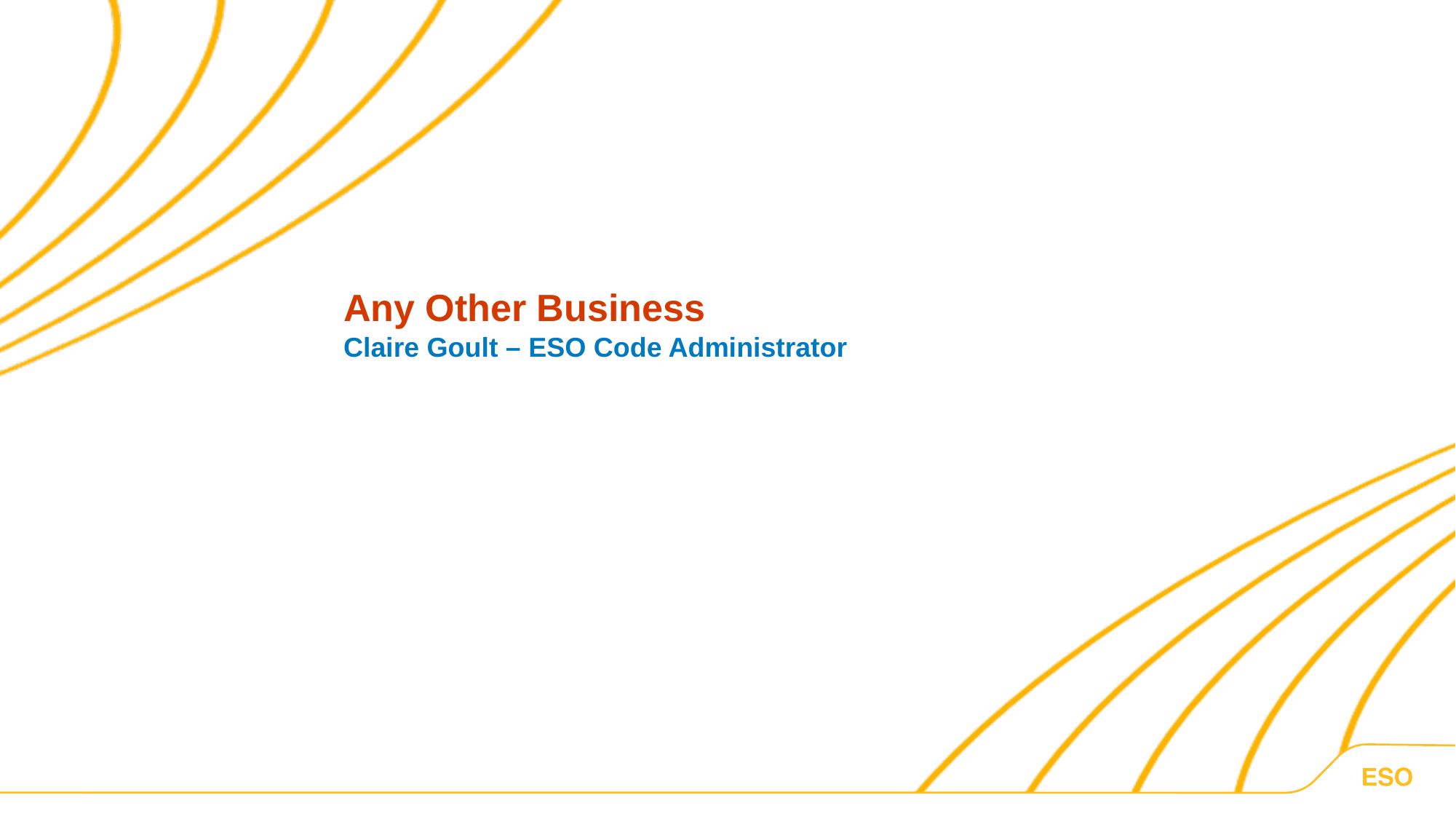

Any Other Business
Claire Goult – ESO Code Administrator